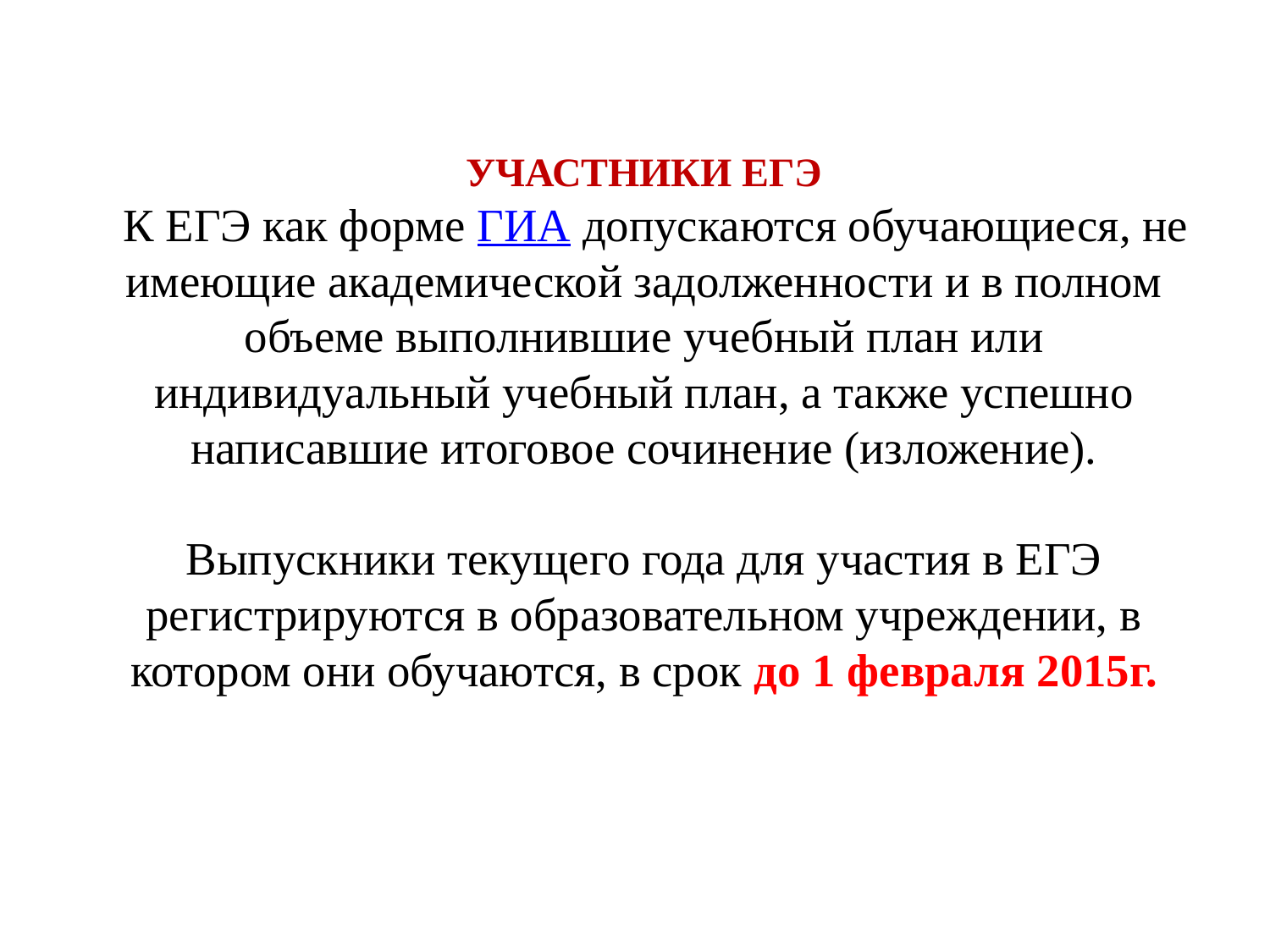

# УЧАСТНИКИ ЕГЭ К ЕГЭ как форме ГИА допускаются обучающиеся, не имеющие академической задолженности и в полном объеме выполнившие учебный план или индивидуальный учебный план, а также успешно написавшие итоговое сочинение (изложение). Выпускники текущего года для участия в ЕГЭ регистрируются в образовательном учреждении, в котором они обучаются, в срок до 1 февраля 2015г.